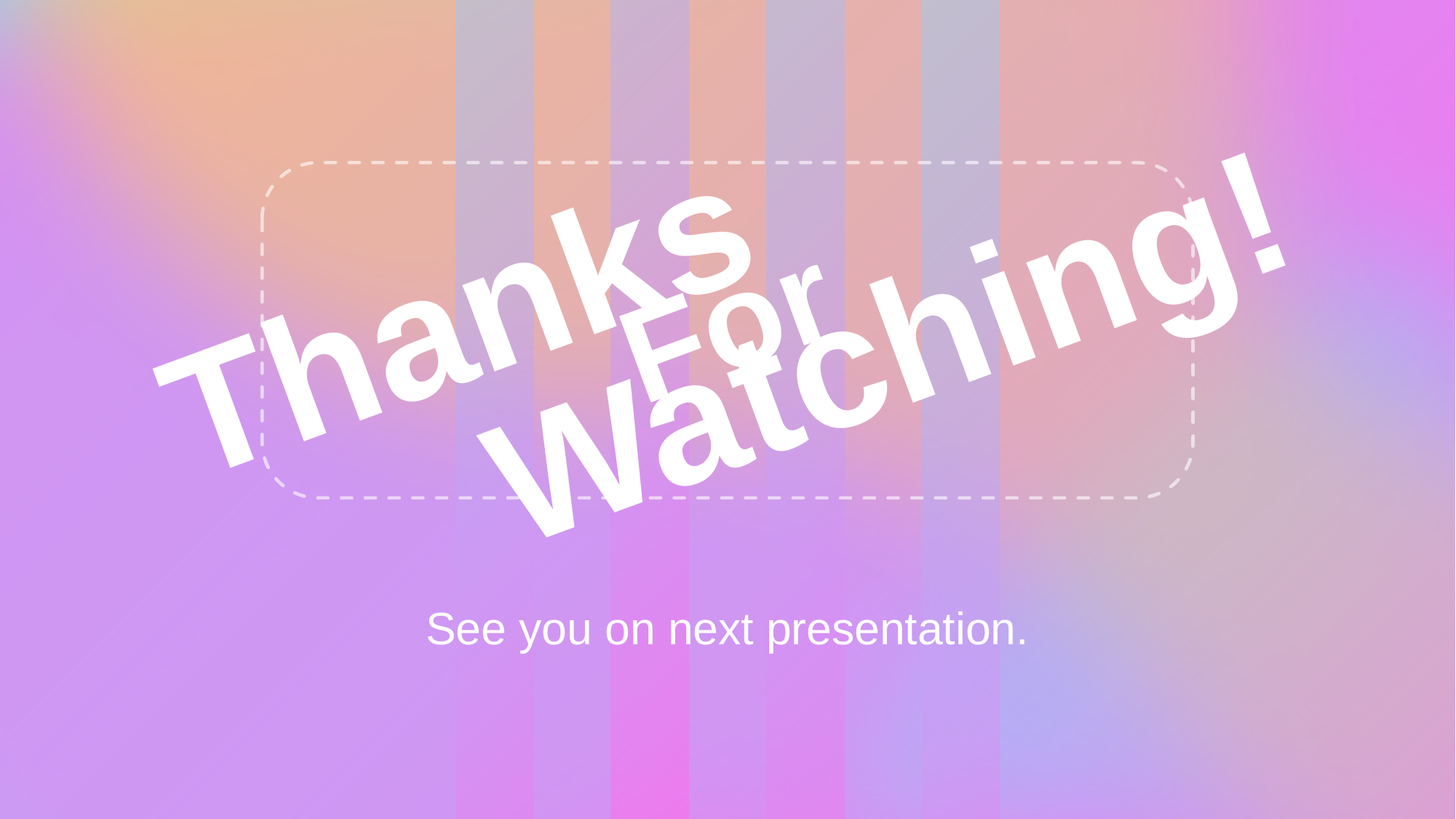

Thanks
For
Watching!
See you on next presentation.